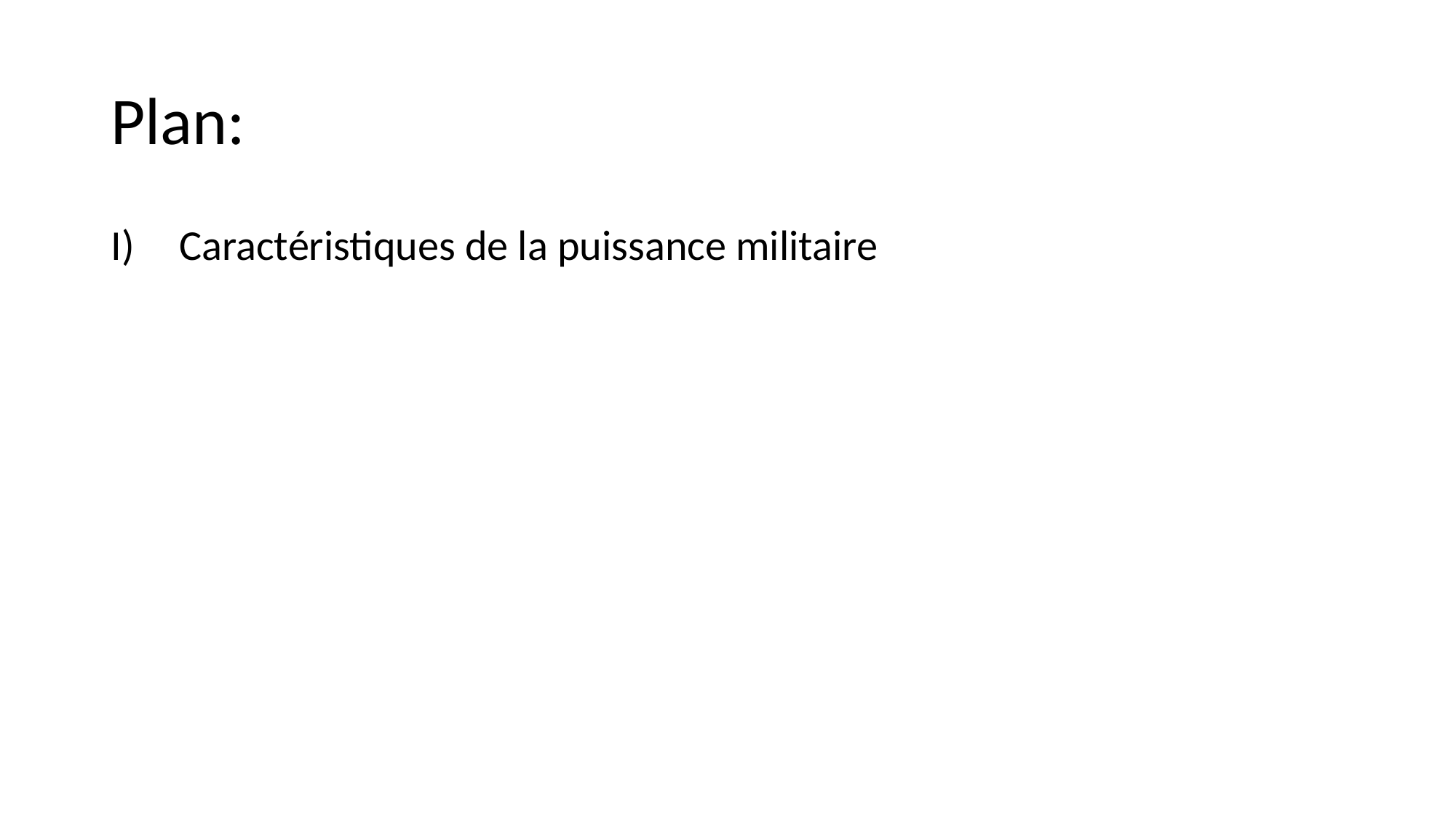

# Plan:
Caractéristiques de la puissance militaire